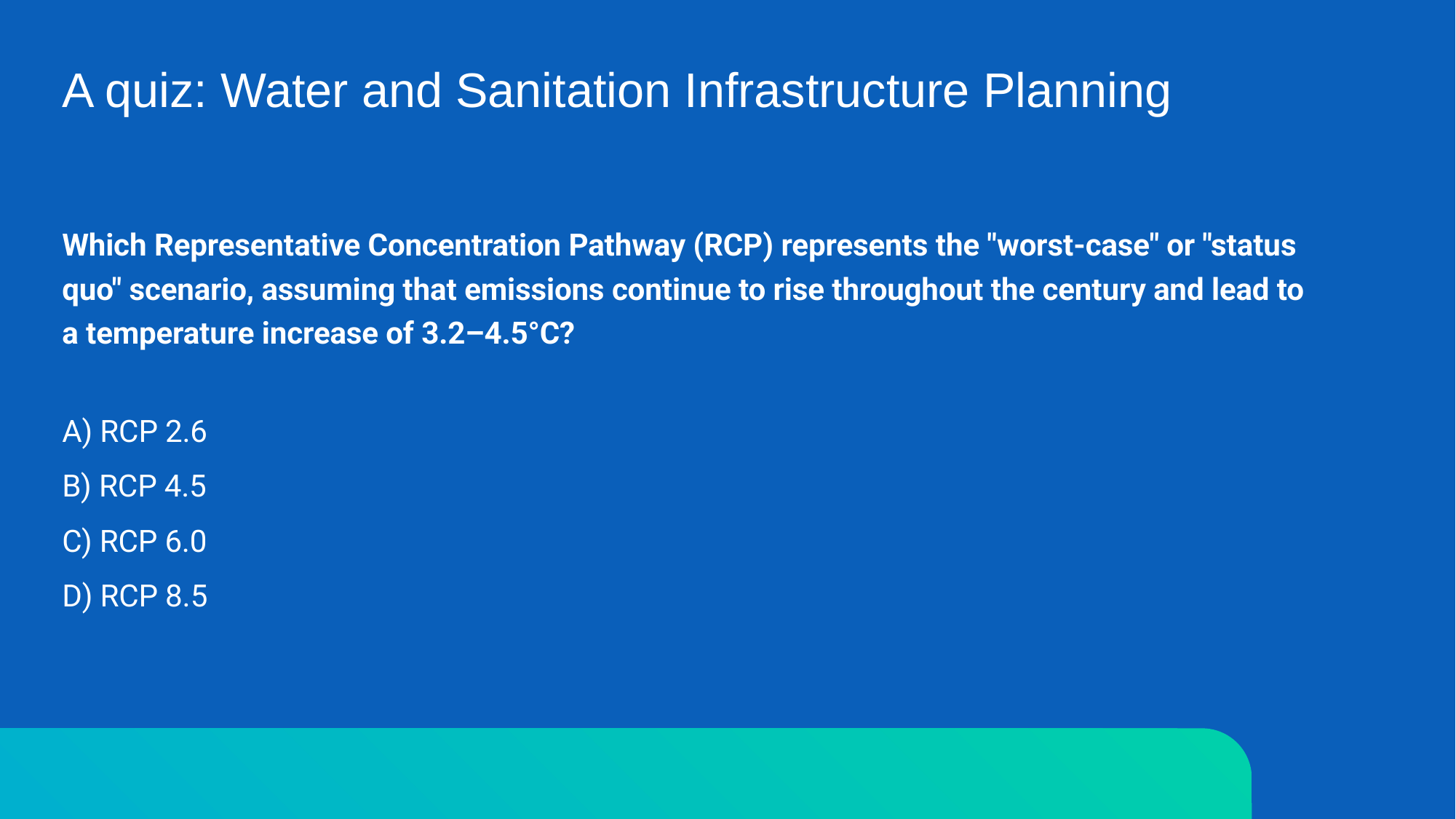

# A quiz: Water and Sanitation Infrastructure Planning
Which Representative Concentration Pathway (RCP) represents the "worst-case" or "status quo" scenario, assuming that emissions continue to rise throughout the century and lead to a temperature increase of 3.2–4.5°C?
A) RCP 2.6
B) RCP 4.5
C) RCP 6.0
D) RCP 8.5